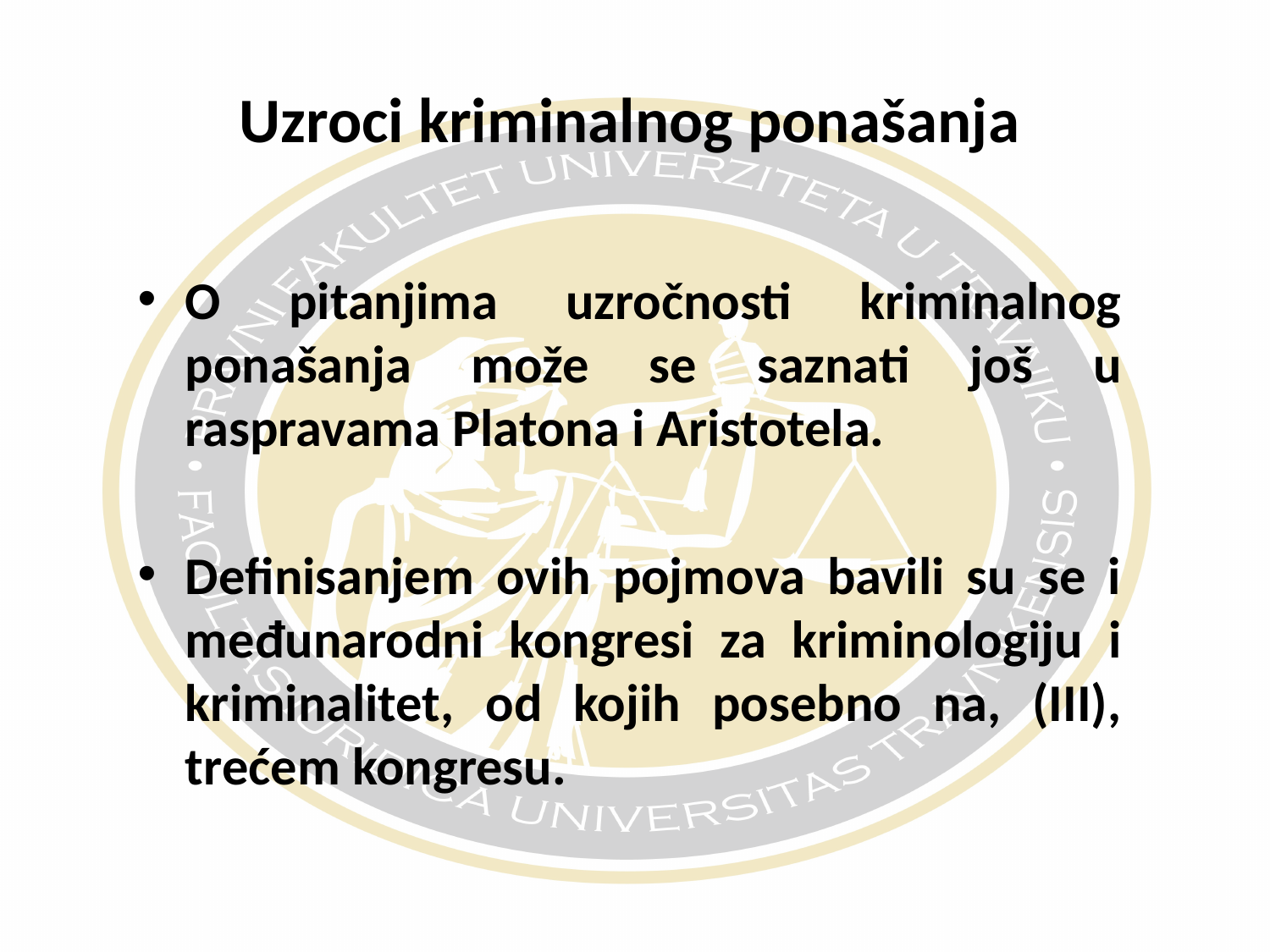

# Uzroci kriminalnog ponašanja

O pitanjima uzročnosti kriminalnog ponašanja može se saznati još u raspravama Platona i Aristotela.

Definisanjem ovih pojmova bavili su se i međunarodni kongresi za kriminologiju i kriminalitet, od kojih posebno na, (III), trećem kongresu.